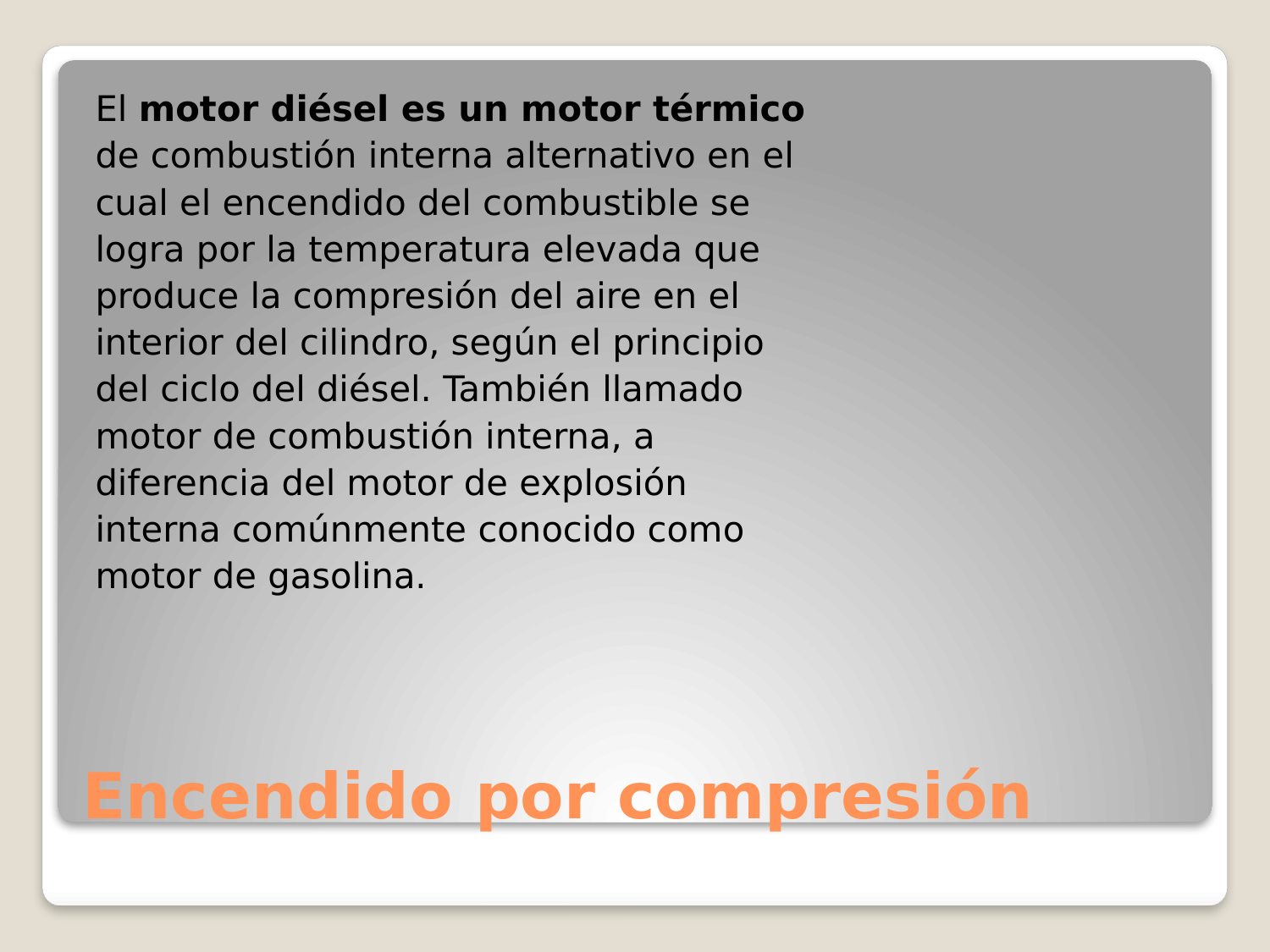

El motor diésel es un motor térmico
de combustión interna alternativo en el
cual el encendido del combustible se
logra por la temperatura elevada que
produce la compresión del aire en el
interior del cilindro, según el principio
del ciclo del diésel. También llamado
motor de combustión interna, a
diferencia del motor de explosión
interna comúnmente conocido como
motor de gasolina.
# Encendido por compresión